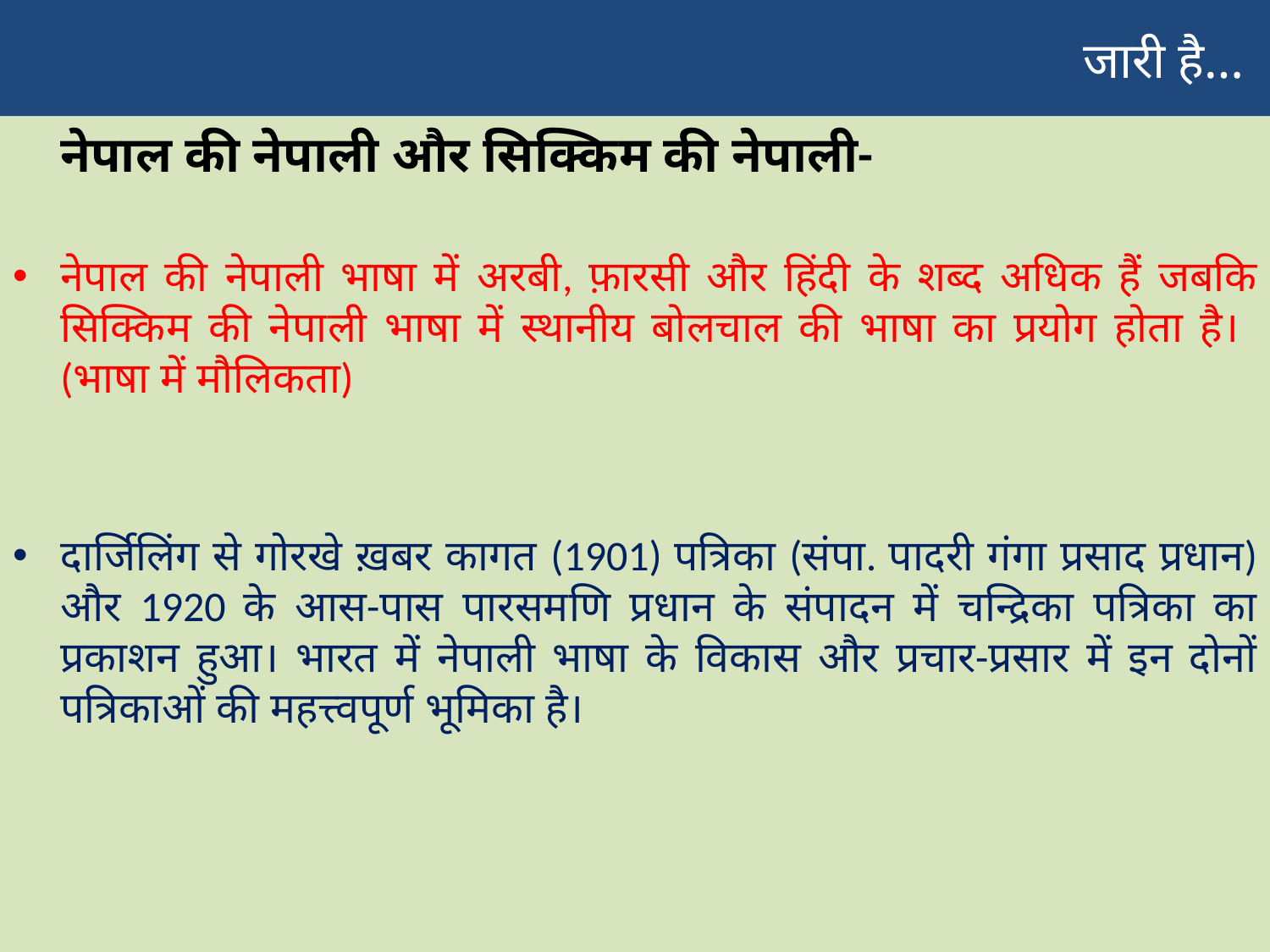

# जारी है…
	नेपाल की नेपाली और सिक्किम की नेपाली-

नेपाल की नेपाली भाषा में अरबी, फ़ारसी और हिंदी के शब्द अधिक हैं जबकि सिक्किम की नेपाली भाषा में स्थानीय बोलचाल की भाषा का प्रयोग होता है।  (भाषा में मौलिकता)

दार्जिलिंग से गोरखे ख़बर कागत (1901) पत्रिका (संपा. पादरी गंगा प्रसाद प्रधान) और 1920 के आस-पास पारसमणि प्रधान के संपादन में चन्द्रिका पत्रिका का प्रकाशन हुआ। भारत में नेपाली भाषा के विकास और प्रचार-प्रसार में इन दोनों पत्रिकाओं की महत्त्वपूर्ण भूमिका है।